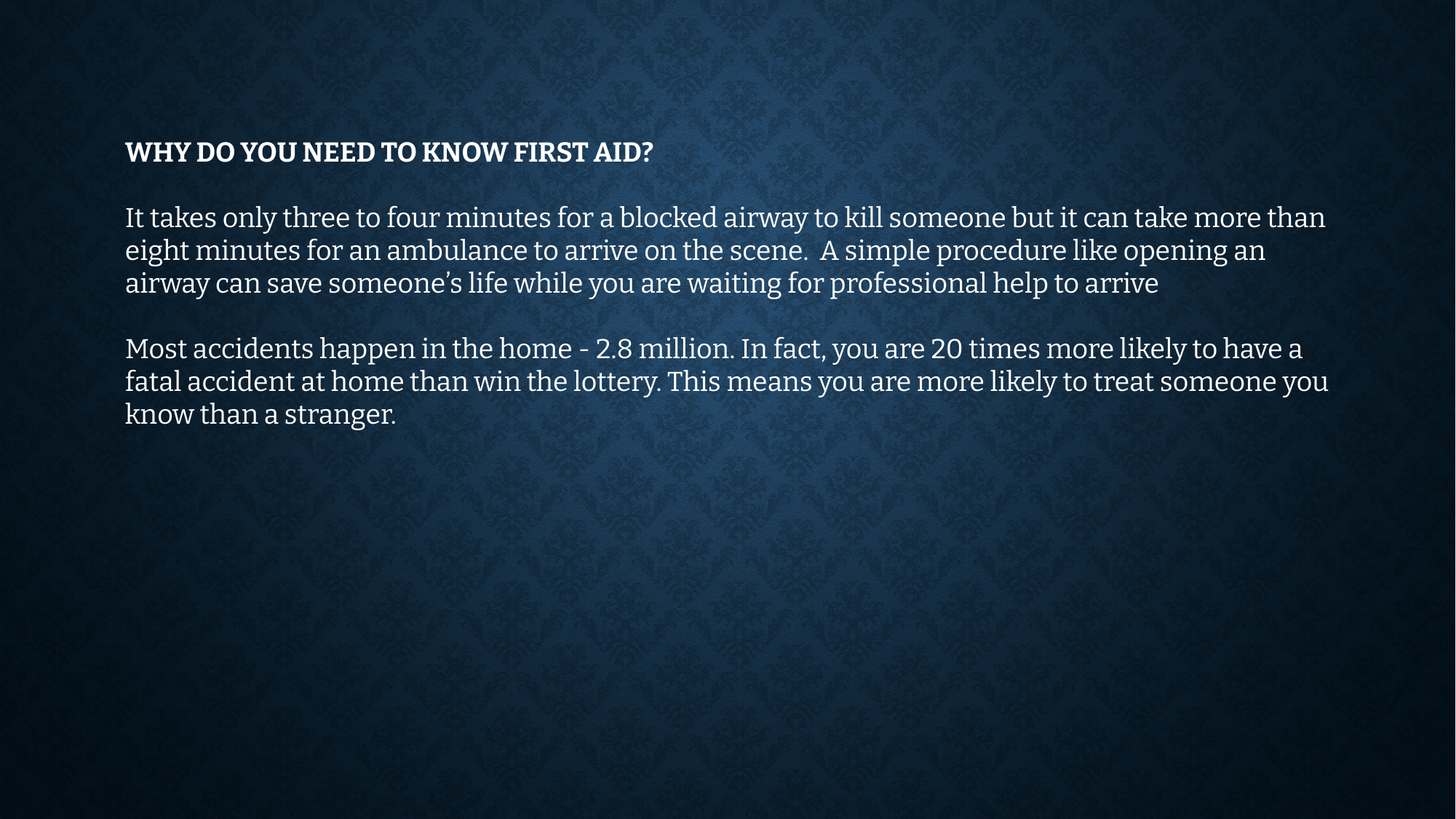

WHY DO YOU NEED TO KNOW FIRST AID?

It takes only three to four minutes for a blocked airway to kill someone but it can take more than eight minutes for an ambulance to arrive on the scene.  A simple procedure like opening an airway can save someone’s life while you are waiting for professional help to arrive

Most accidents happen in the home - 2.8 million. In fact, you are 20 times more likely to have a fatal accident at home than win the lottery. This means you are more likely to treat someone you know than a stranger.